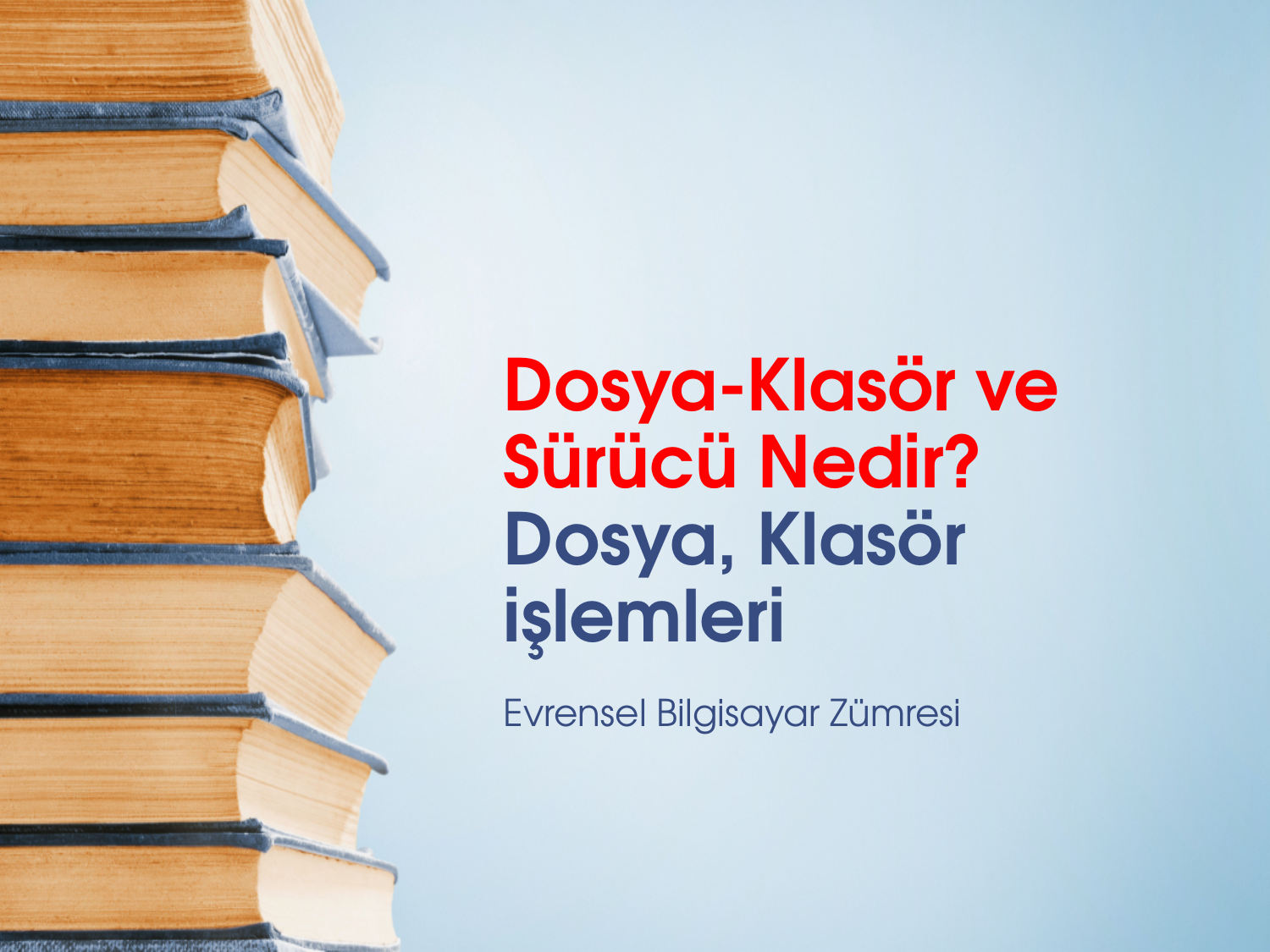

# Dosya-Klasör ve Sürücü Nedir? Dosya, Klasör işlemleri
Evrensel Bilgisayar Zümresi